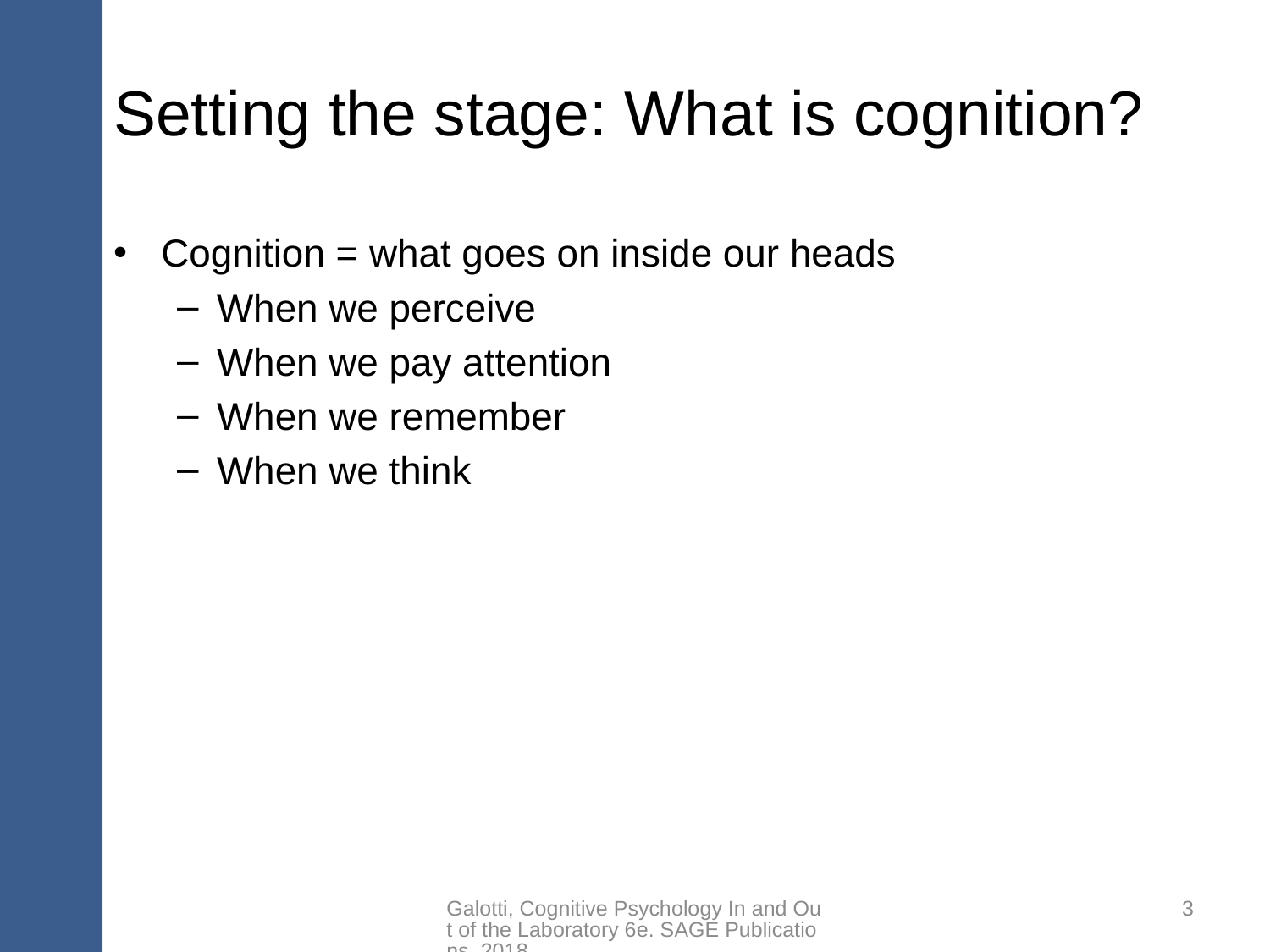

# Setting the stage: What is cognition?
Cognition = what goes on inside our heads
When we perceive
When we pay attention
When we remember
When we think
Galotti, Cognitive Psychology In and Out of the Laboratory 6e. SAGE Publications, 2018.
3